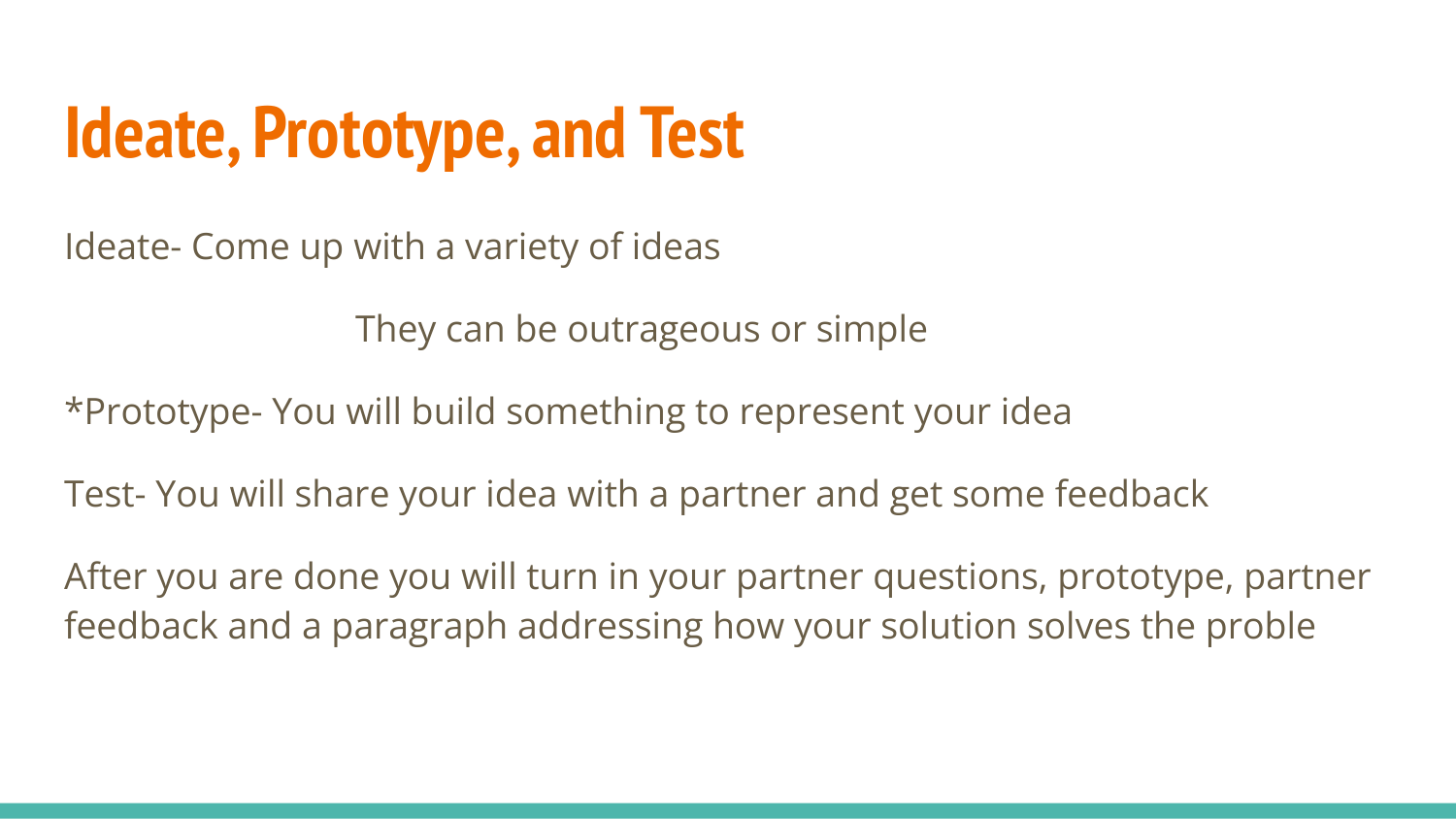

# Ideate, Prototype, and Test
Ideate- Come up with a variety of ideas
		They can be outrageous or simple
*Prototype- You will build something to represent your idea
Test- You will share your idea with a partner and get some feedback
After you are done you will turn in your partner questions, prototype, partner feedback and a paragraph addressing how your solution solves the proble